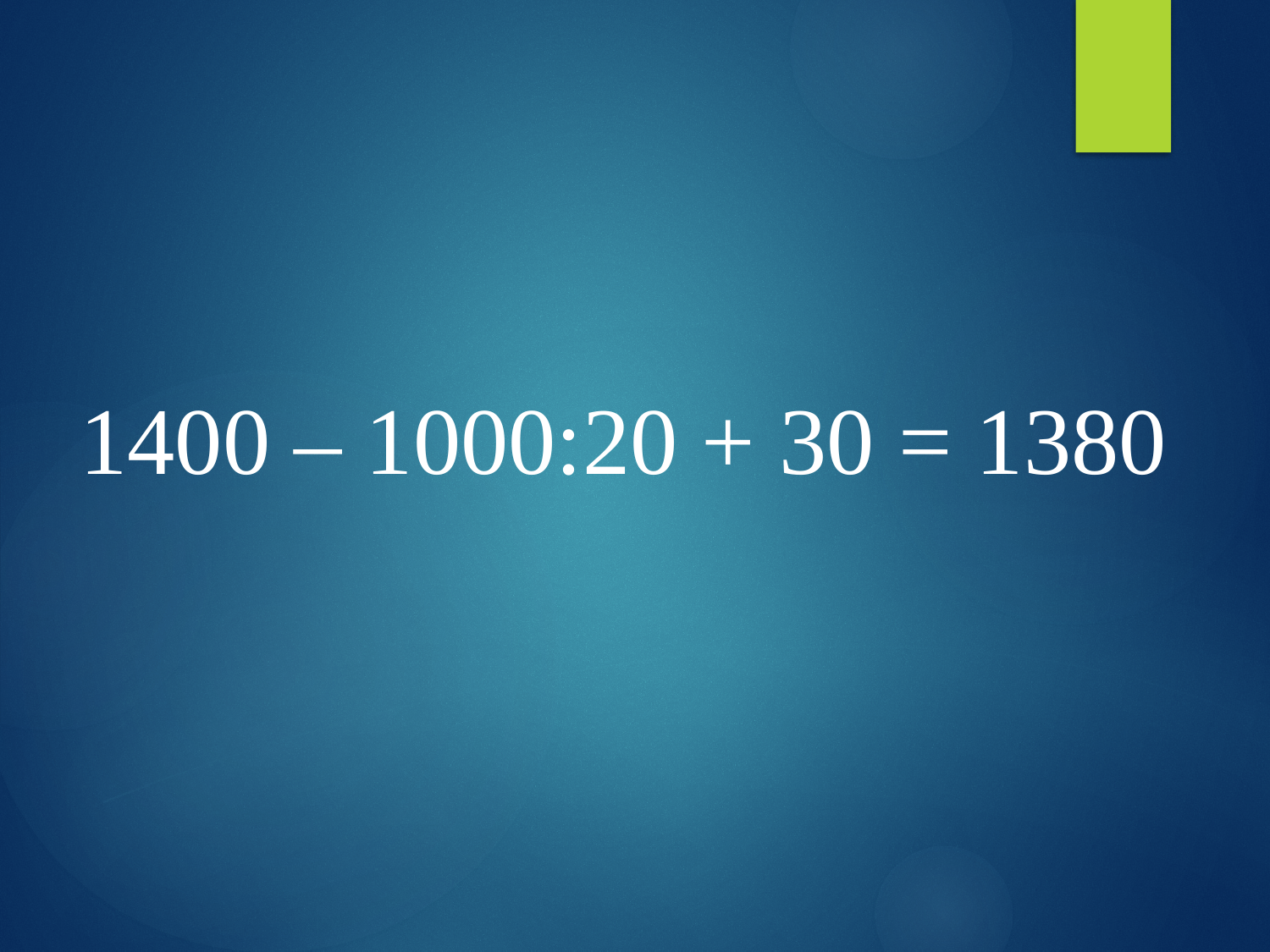

1400 – 1000:20 + 30 = 1380